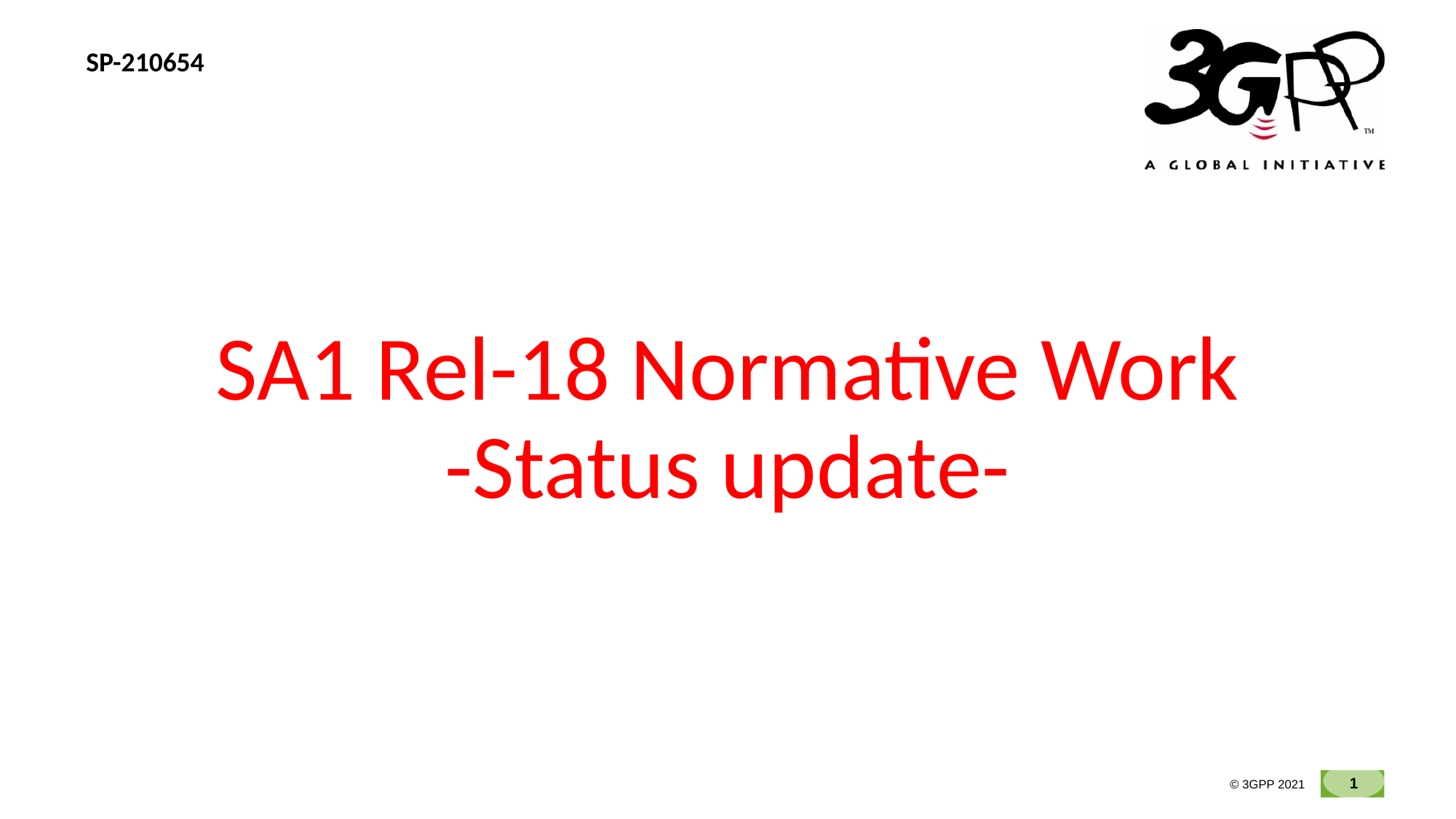

SP-210654
# SA1 Rel-18 Normative Work -Status update-